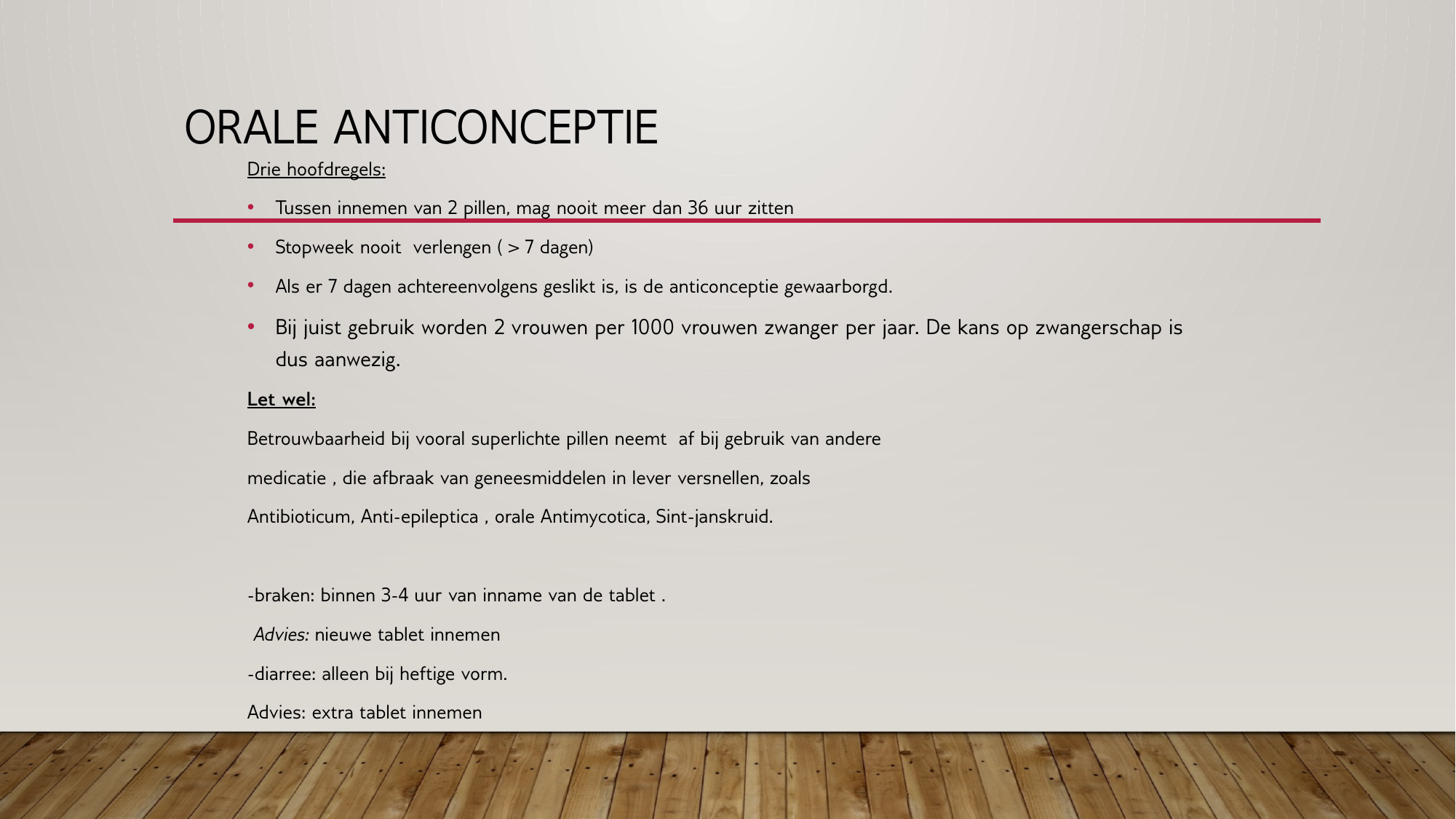

# Orale anticonceptie
Drie hoofdregels:
Tussen innemen van 2 pillen, mag nooit meer dan 36 uur zitten
Stopweek nooit  verlengen ( > 7 dagen)
Als er 7 dagen achtereenvolgens geslikt is, is de anticonceptie gewaarborgd.
Bij juist gebruik worden 2 vrouwen per 1000 vrouwen zwanger per jaar. De kans op zwangerschap is dus aanwezig.
Let wel:
Betrouwbaarheid bij vooral superlichte pillen neemt  af bij gebruik van andere
medicatie , die afbraak van geneesmiddelen in lever versnellen, zoals
Antibioticum, Anti-epileptica , orale Antimycotica, Sint-janskruid.

-braken: binnen 3-4 uur van inname van de tablet .
 Advies: nieuwe tablet innemen
-diarree: alleen bij heftige vorm.
Advies: extra tablet innemen